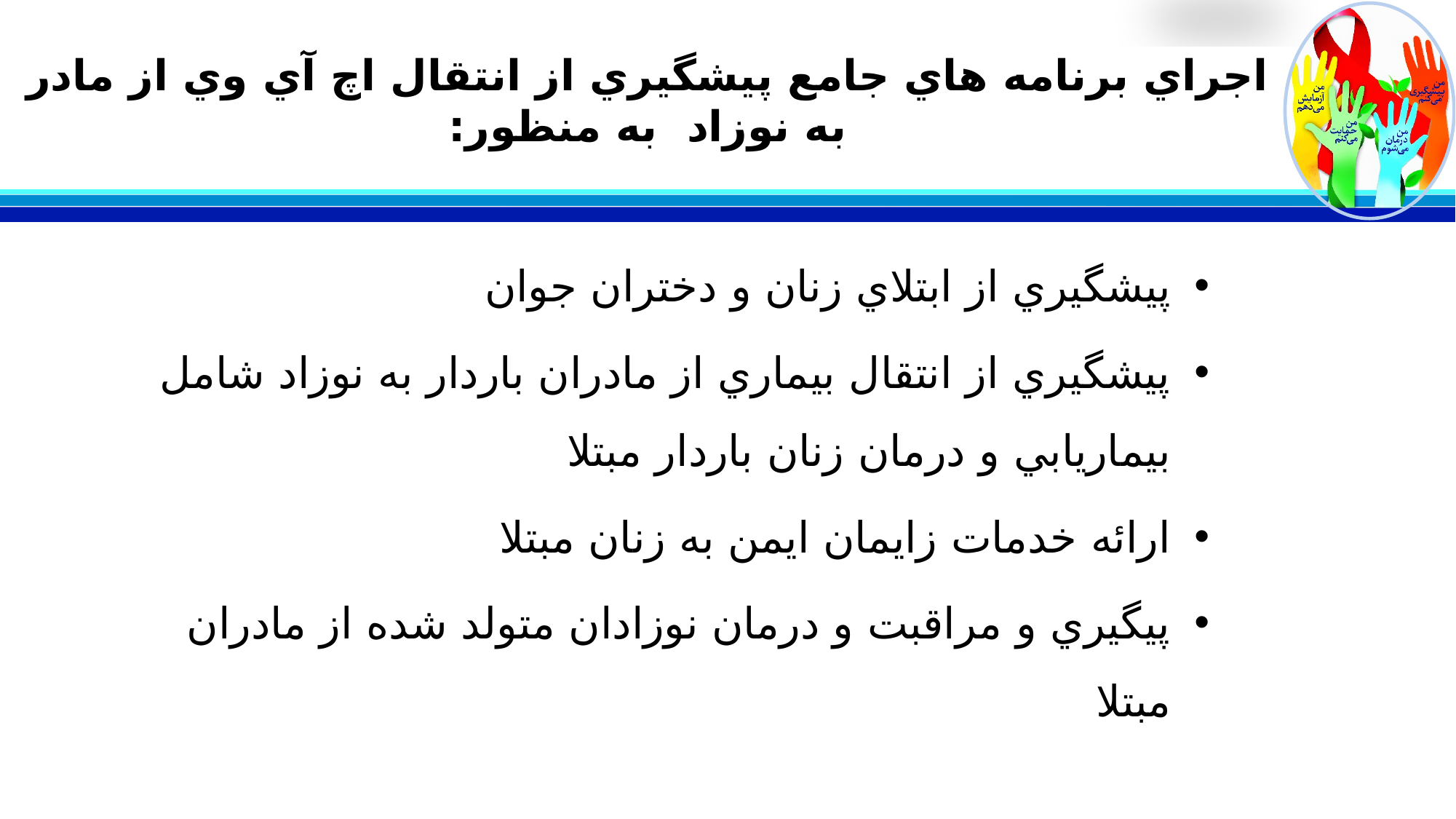

# اجراي برنامه هاي جامع پيشگيري از انتقال اچ آي وي از مادر به نوزاد  به منظور:
پيشگيري از ابتلاي زنان و دختران جوان
پيشگيري از انتقال بيماري از مادران باردار به نوزاد شامل بيماريابي و درمان زنان باردار مبتلا
ارائه خدمات زايمان ايمن به زنان مبتلا
پيگيري و مراقبت و درمان نوزادان متولد شده از مادران مبتلا